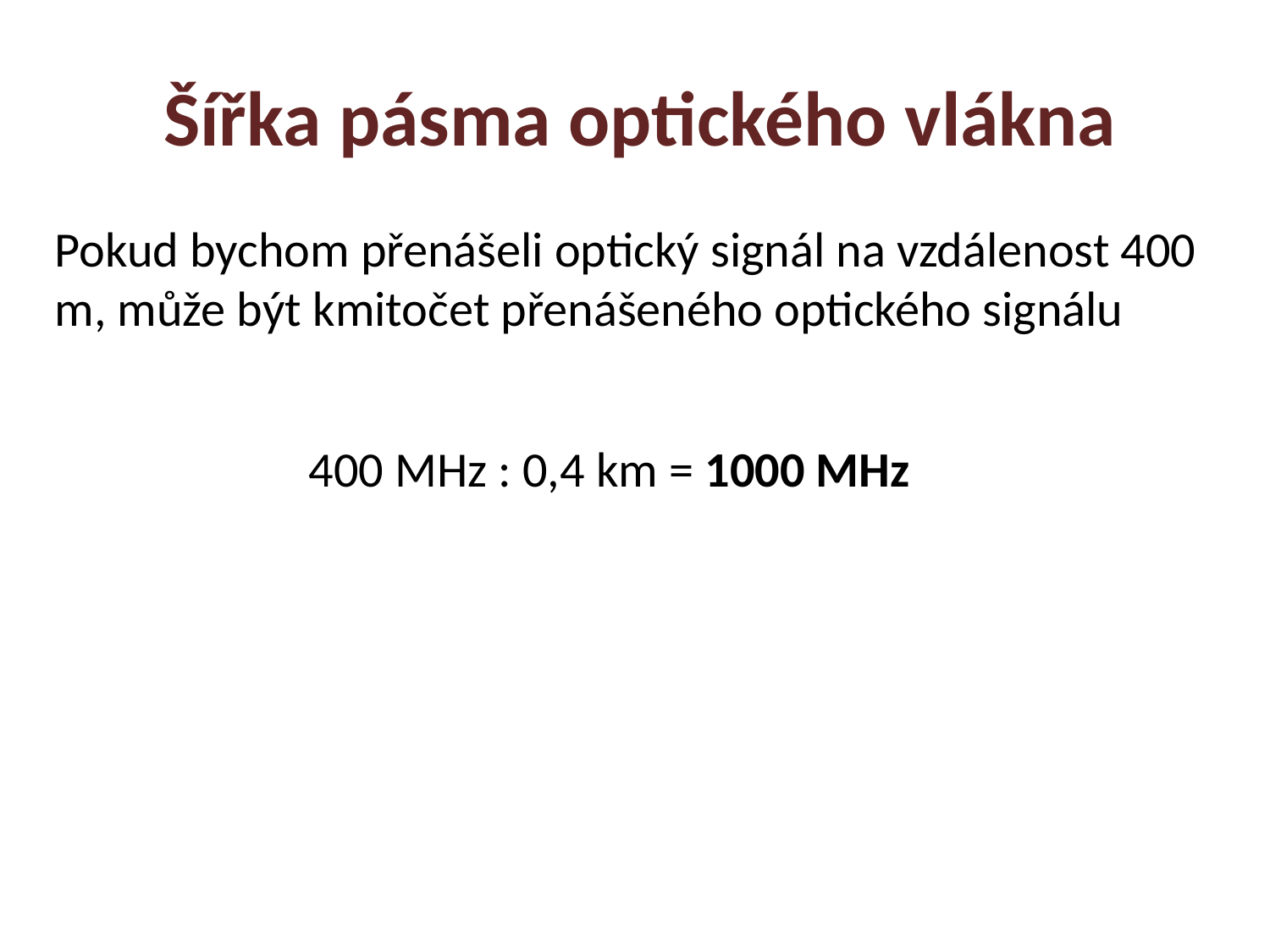

Šířka pásma optického vlákna
Pokud bychom přenášeli optický signál na vzdálenost 400 m, může být kmitočet přenášeného optického signálu

		400 MHz : 0,4 km = 1000 MHz